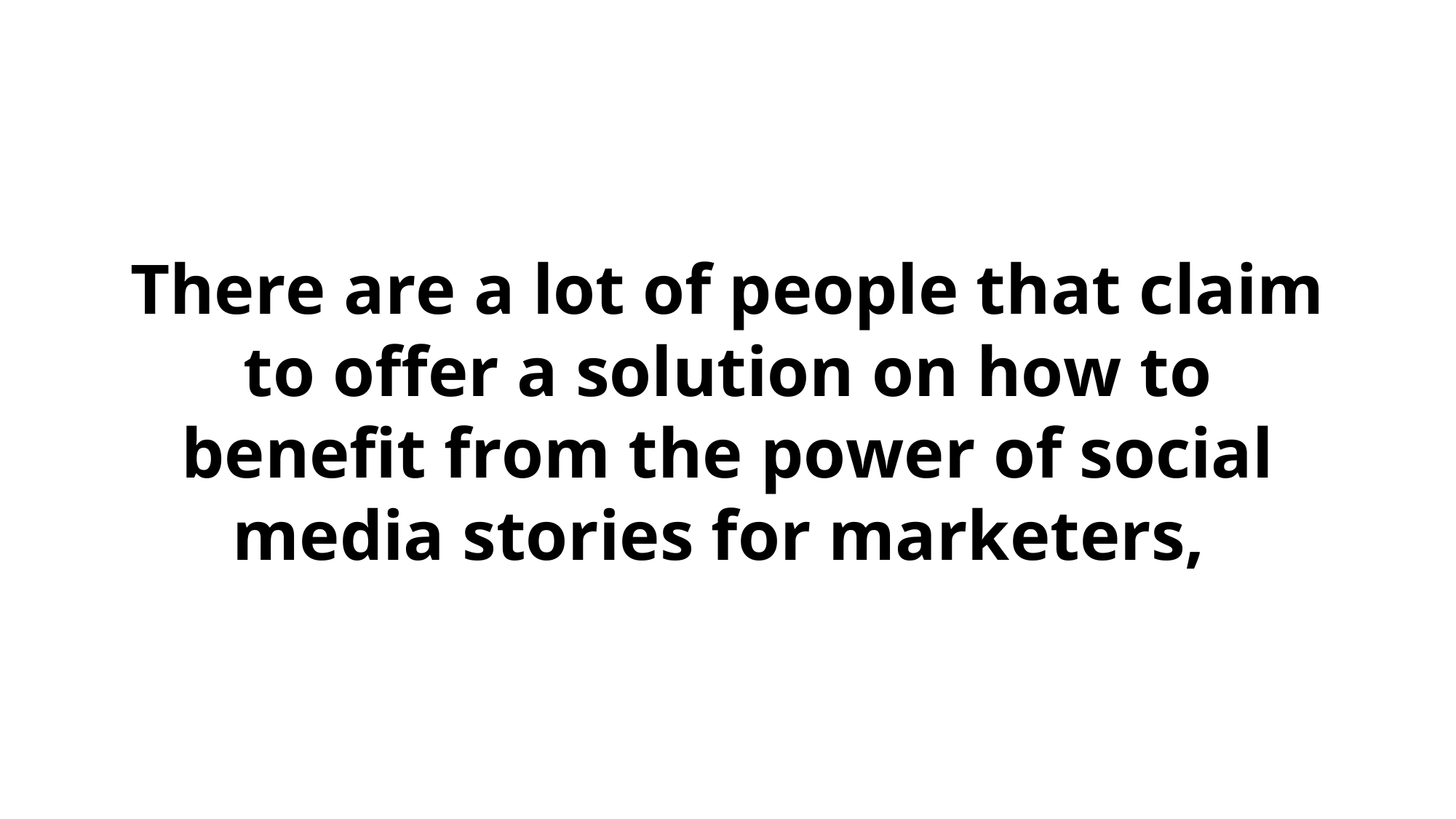

There are a lot of people that claim to offer a solution on how to benefit from the power of social media stories for marketers,